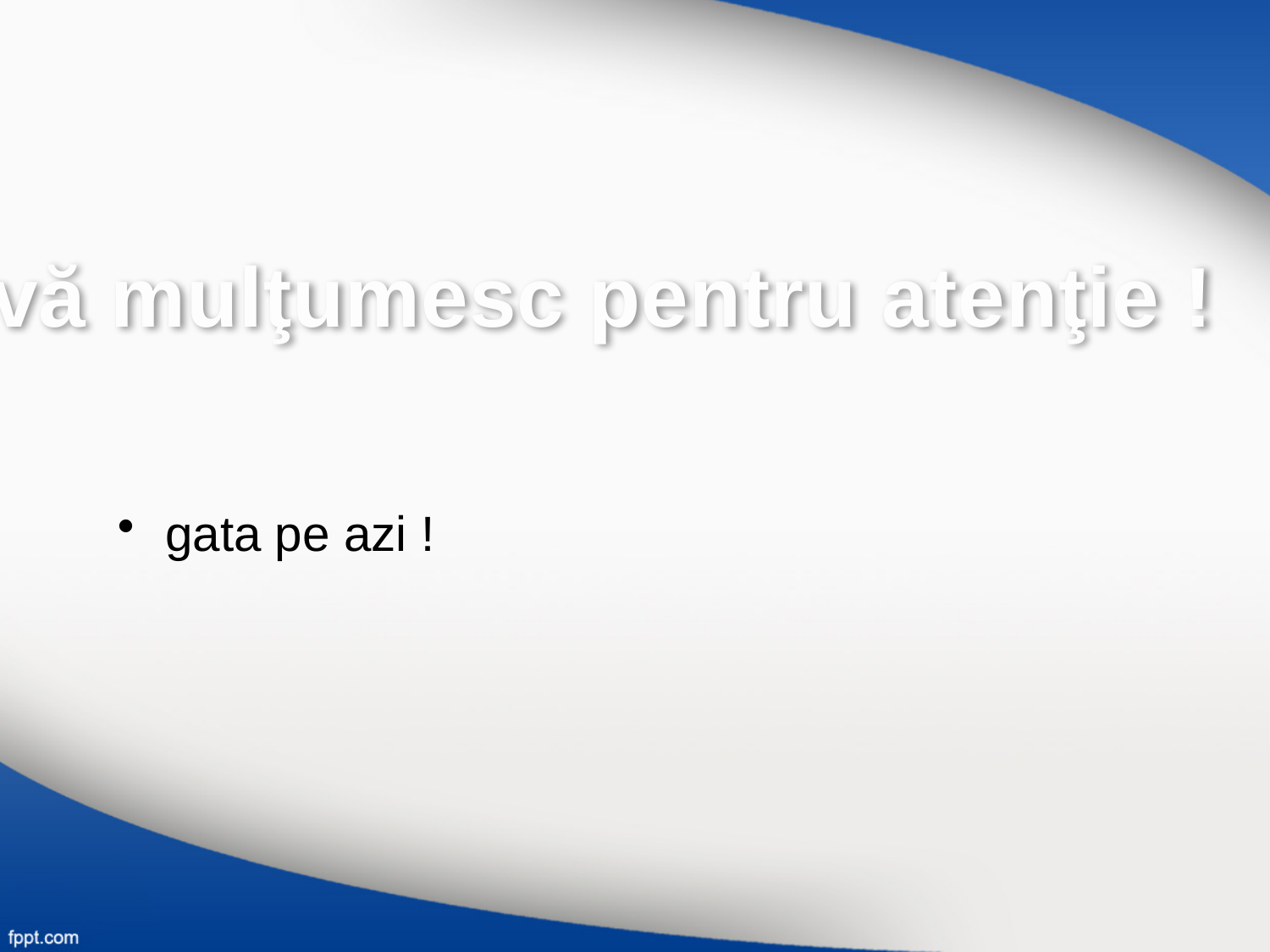

vă mulţumesc pentru atenţie !
gata pe azi !